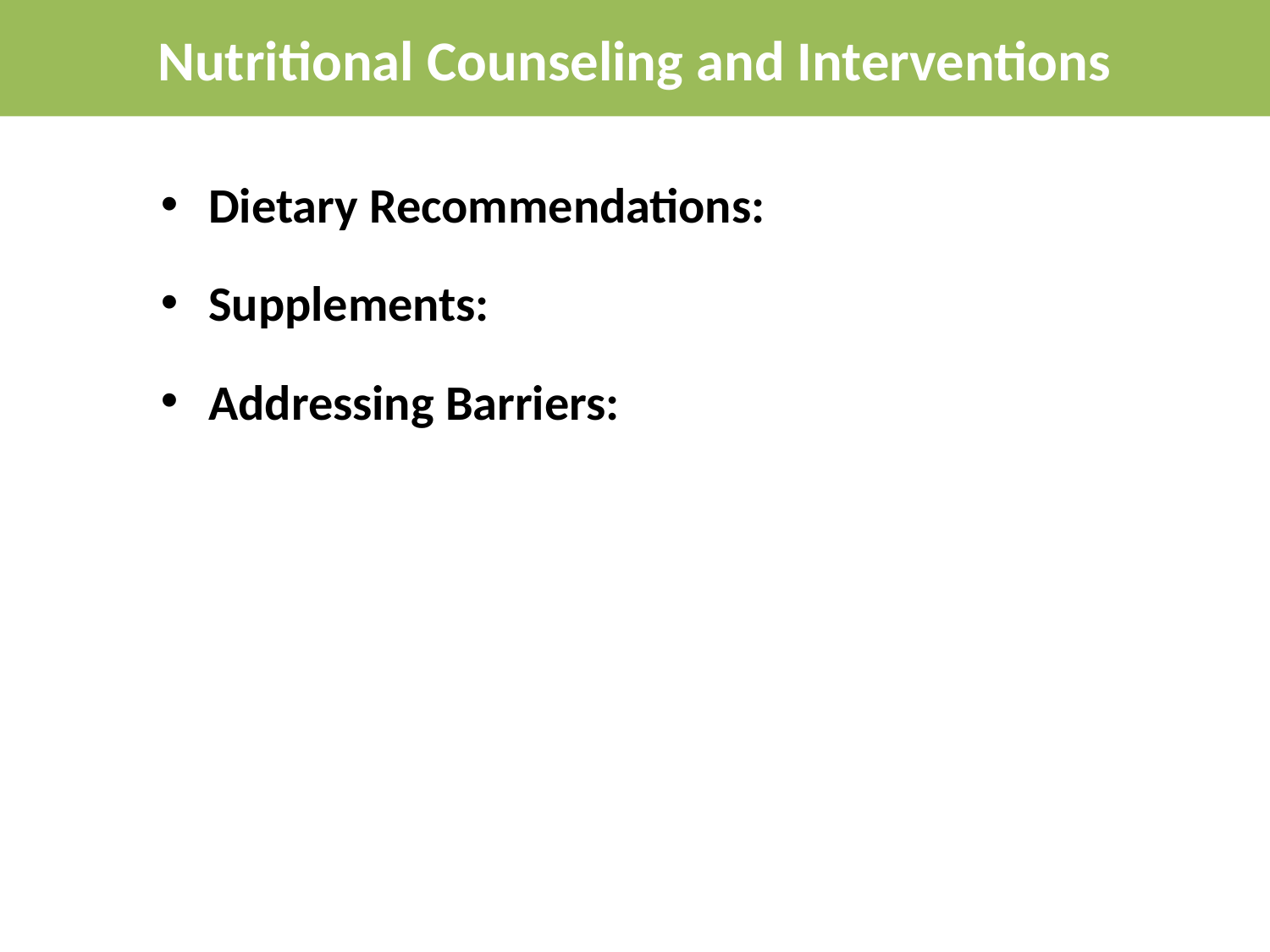

Nutritional Counseling and Interventions
Dietary Recommendations:
Supplements:
Addressing Barriers: